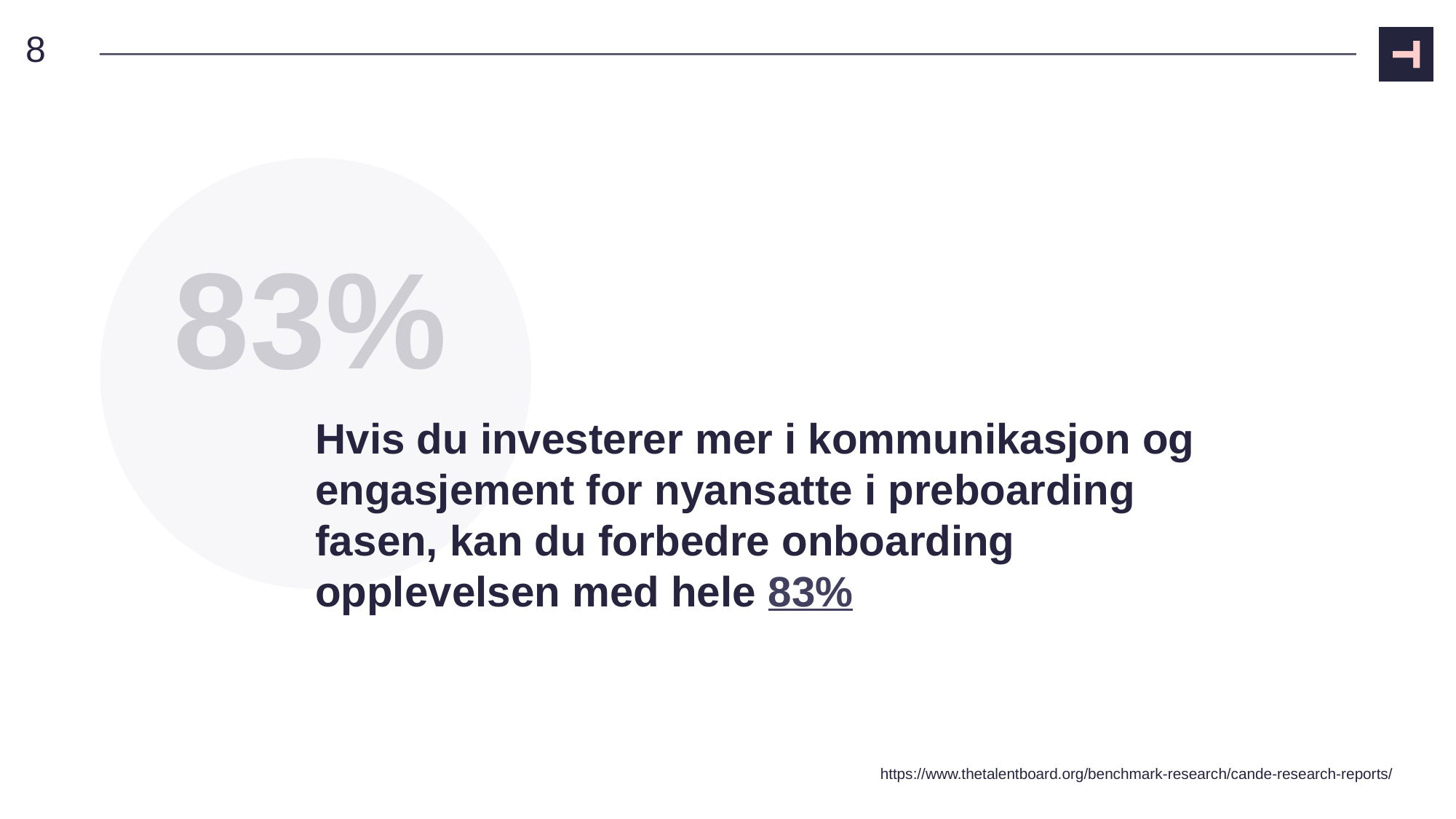

8

83%
# Hvis du investerer mer i kommunikasjon og engasjement for nyansatte i preboarding fasen, kan du forbedre onboarding opplevelsen med hele 83%
https://www.thetalentboard.org/benchmark-research/cande-research-reports/